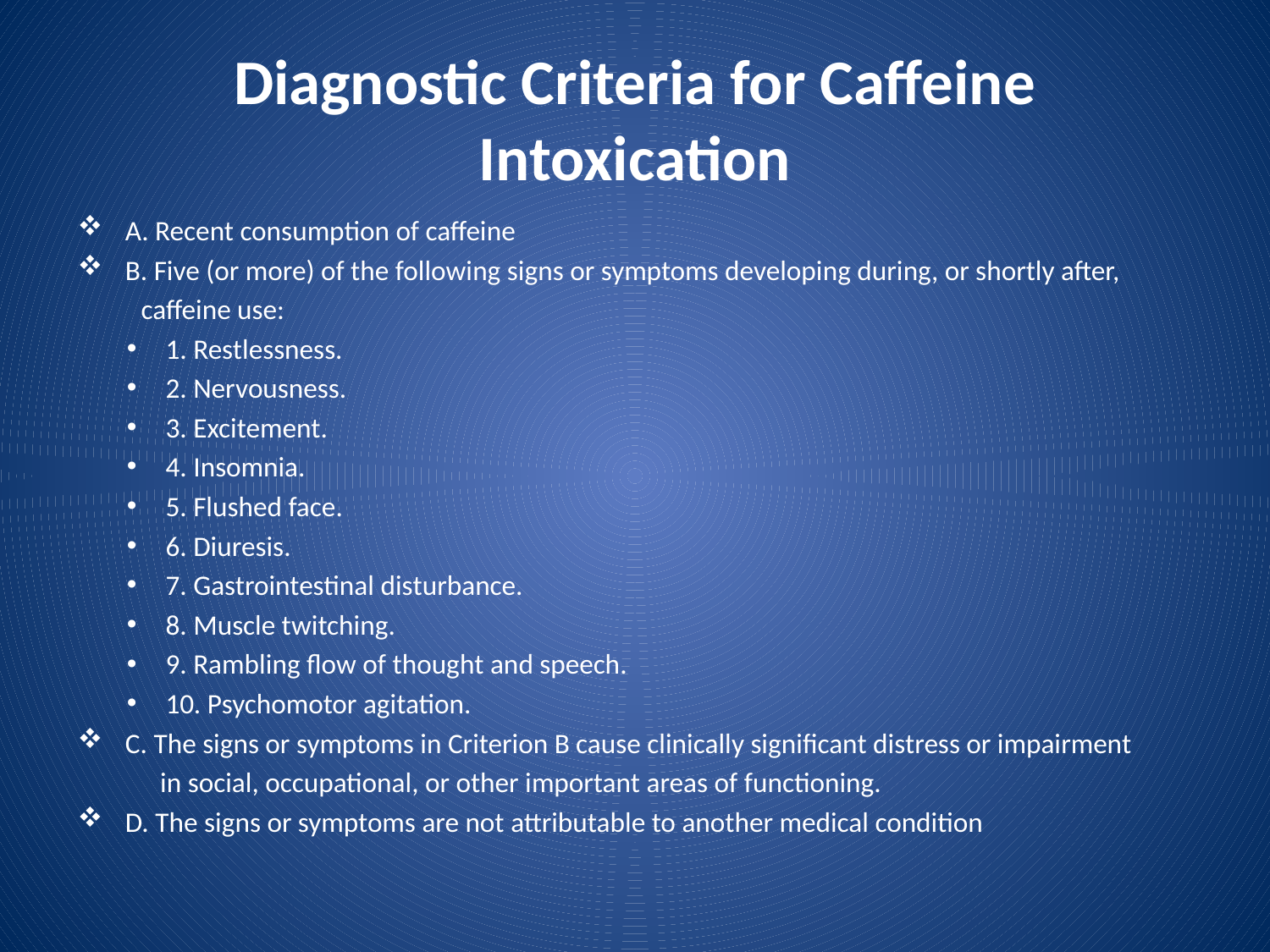

# Diagnostic Criteria for Caffeine Intoxication
A. Recent consumption of caffeine
B. Five (or more) of the following signs or symptoms developing during, or shortly after,
          caffeine use:
1. Restlessness.
2. Nervousness.
3. Excitement.
4. Insomnia.
5. Flushed face.
6. Diuresis.
7. Gastrointestinal disturbance.
8. Muscle twitching.
9. Rambling flow of thought and speech.
10. Psychomotor agitation.
C. The signs or symptoms in Criterion B cause clinically significant distress or impairment
             in social, occupational, or other important areas of functioning.
D. The signs or symptoms are not attributable to another medical condition